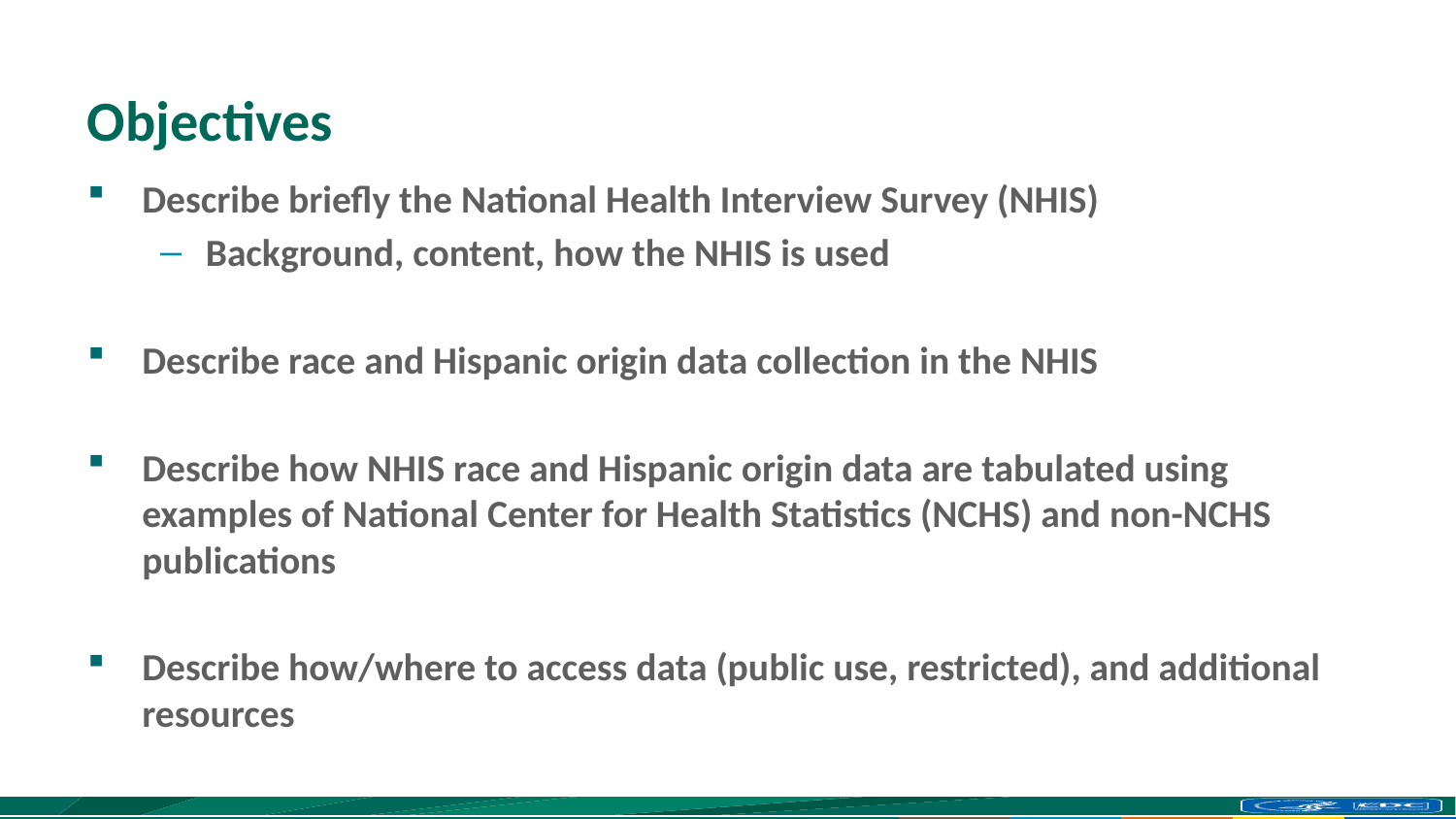

# Objectives

Describe briefly the National Health Interview Survey (NHIS)
Background, content, how the NHIS is used

Describe race and Hispanic origin data collection in the NHIS

Describe how NHIS race and Hispanic origin data are tabulated using examples of National Center for Health Statistics (NCHS) and non-NCHS publications

Describe how/where to access data (public use, restricted), and additional resources